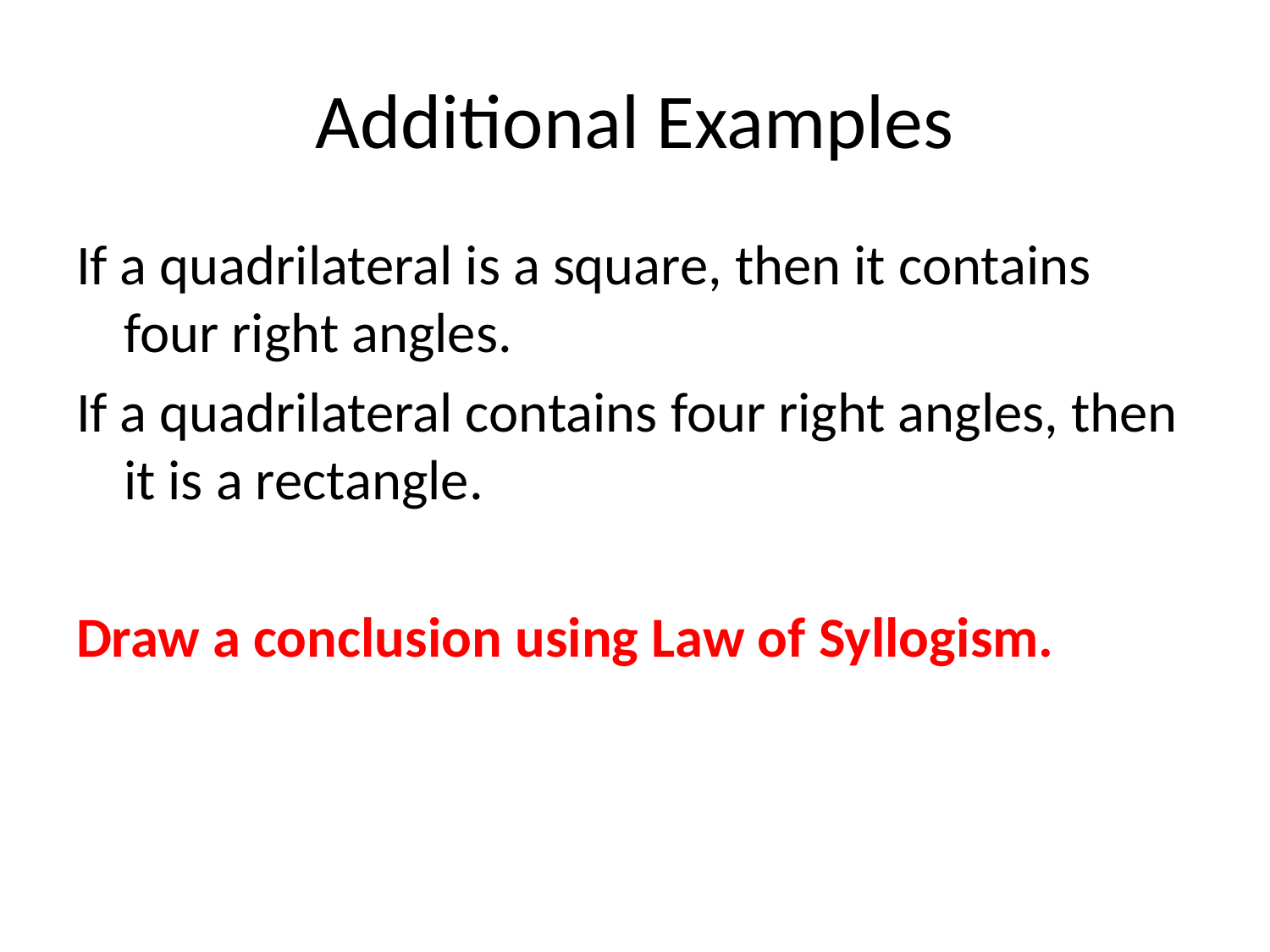

# Additional Examples
If a quadrilateral is a square, then it contains four right angles.
If a quadrilateral contains four right angles, then it is a rectangle.

Draw a conclusion using Law of Syllogism.